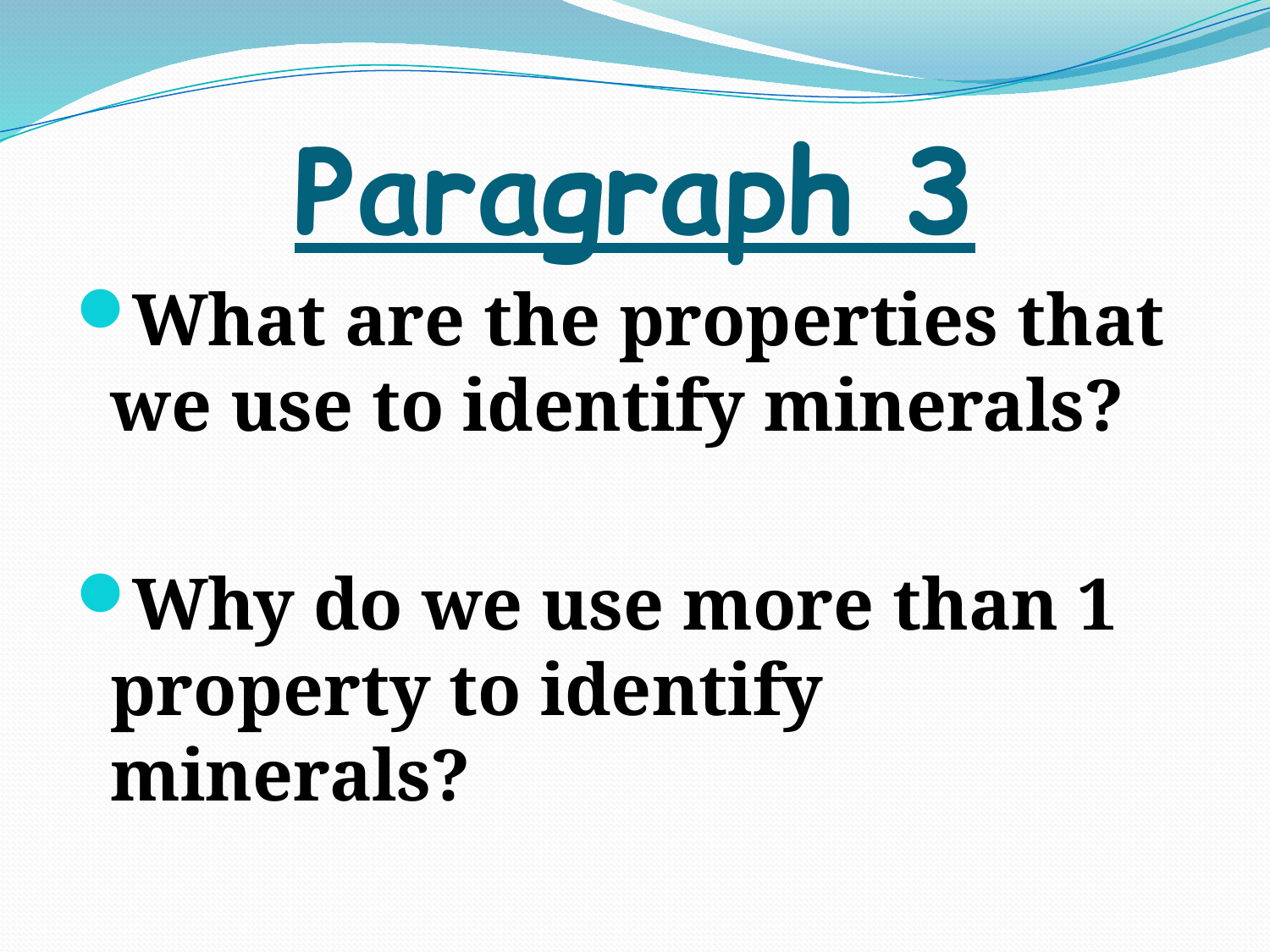

# Paragraph 3
What are the properties that we use to identify minerals?

Why do we use more than 1 property to identify minerals?